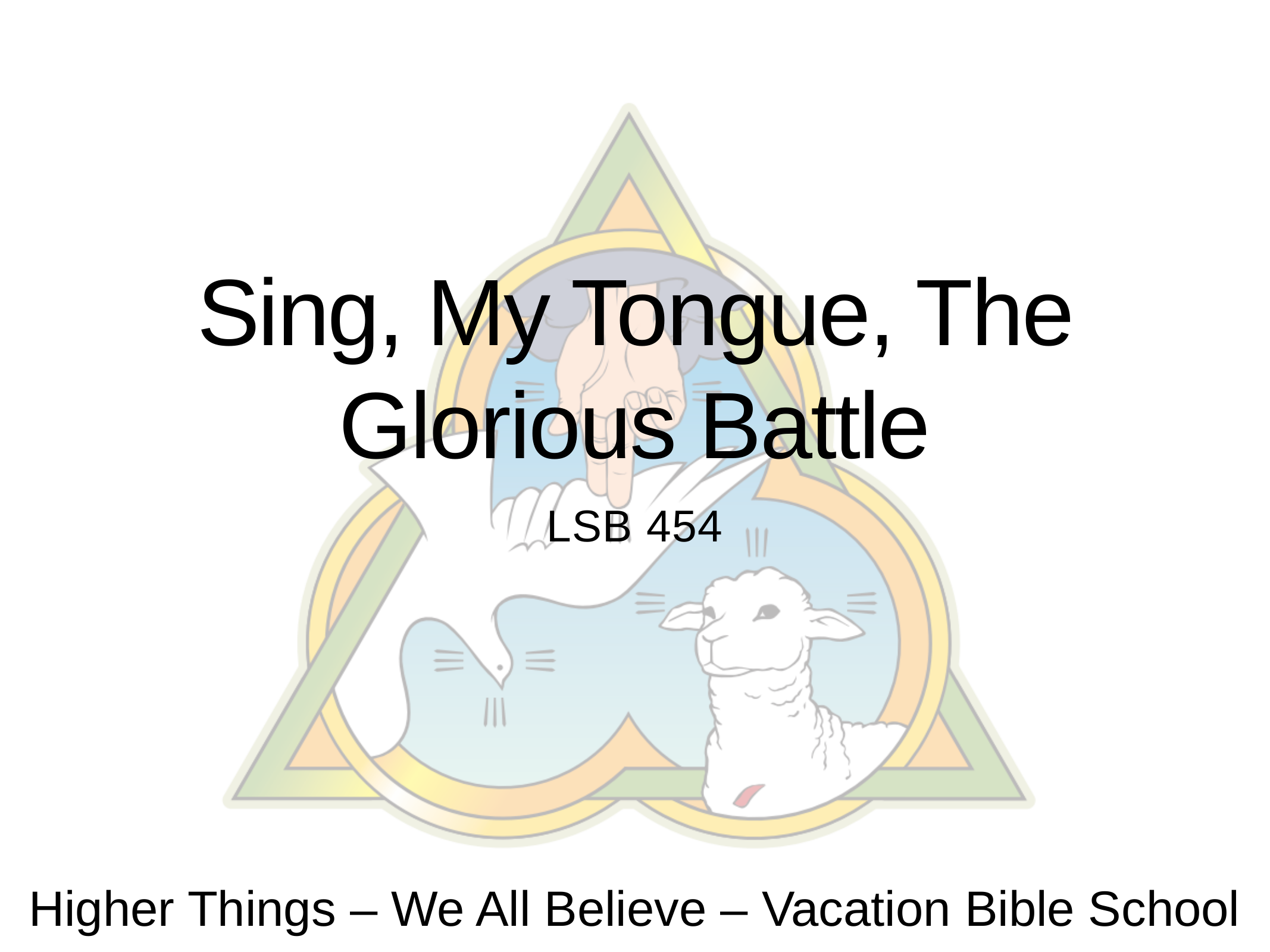

# Sing, My Tongue, The Glorious Battle
LSB 454